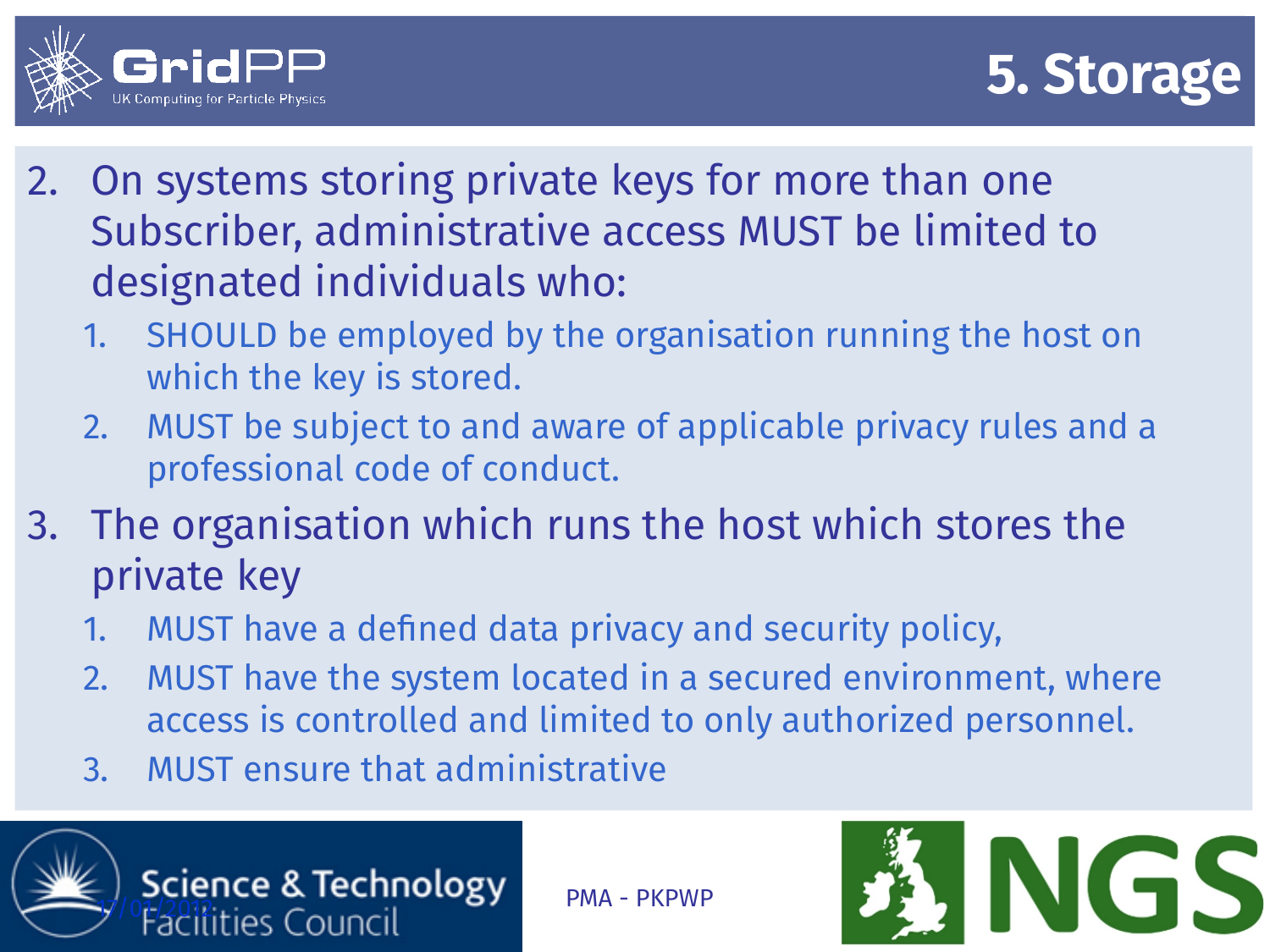

# 5. Storage
On systems storing private keys for more than one Subscriber, administrative access MUST be limited to designated individuals who:
SHOULD be employed by the organisation running the host on which the key is stored.
MUST be subject to and aware of applicable privacy rules and a professional code of conduct.
The organisation which runs the host which stores the private key
MUST have a defined data privacy and security policy,
MUST have the system located in a secured environment, where access is controlled and limited to only authorized personnel.
MUST ensure that administrative
PMA - PKPWP
17/01/2012
15